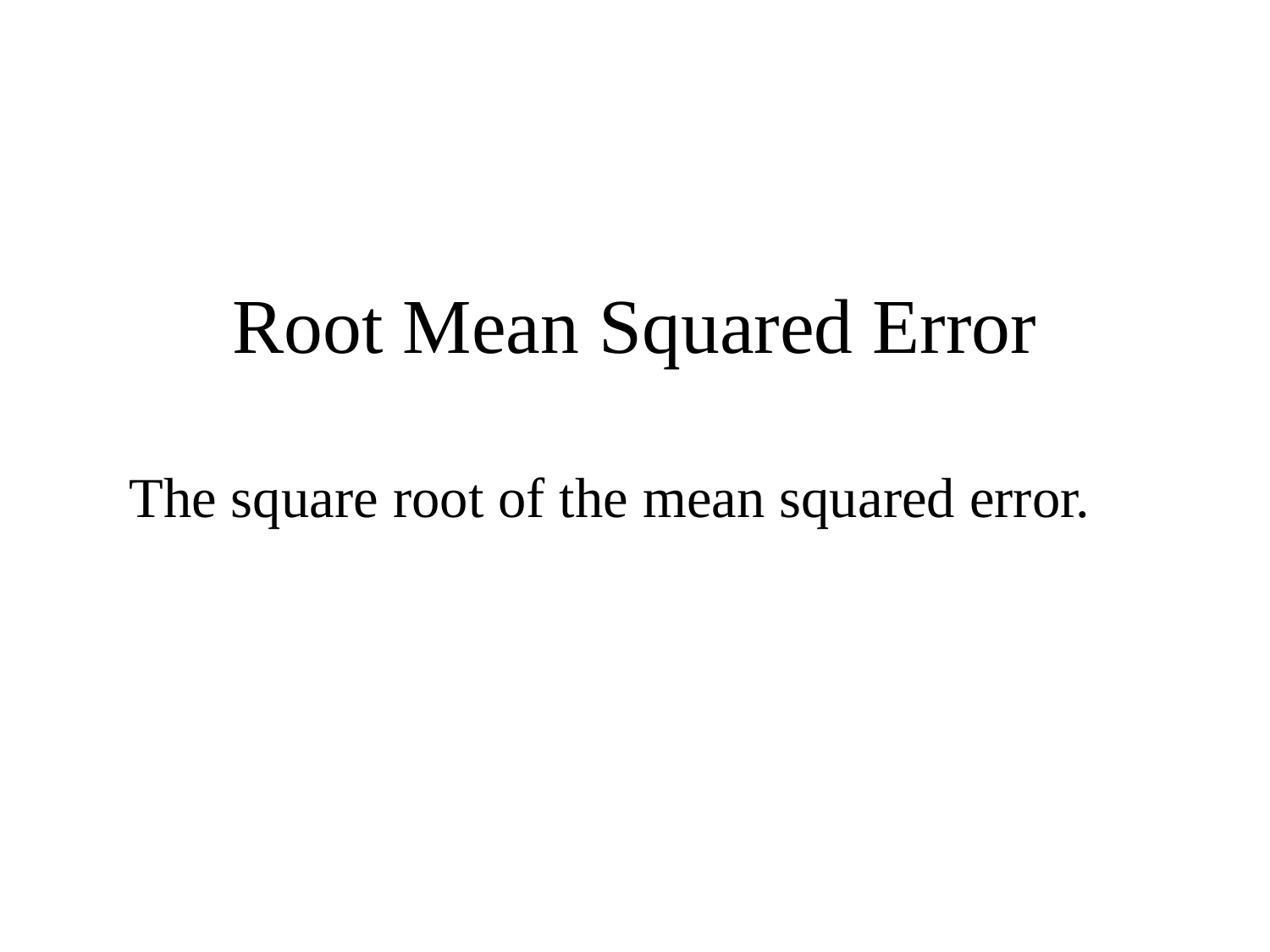

# Root Mean Squared Error
The square root of the mean squared error.